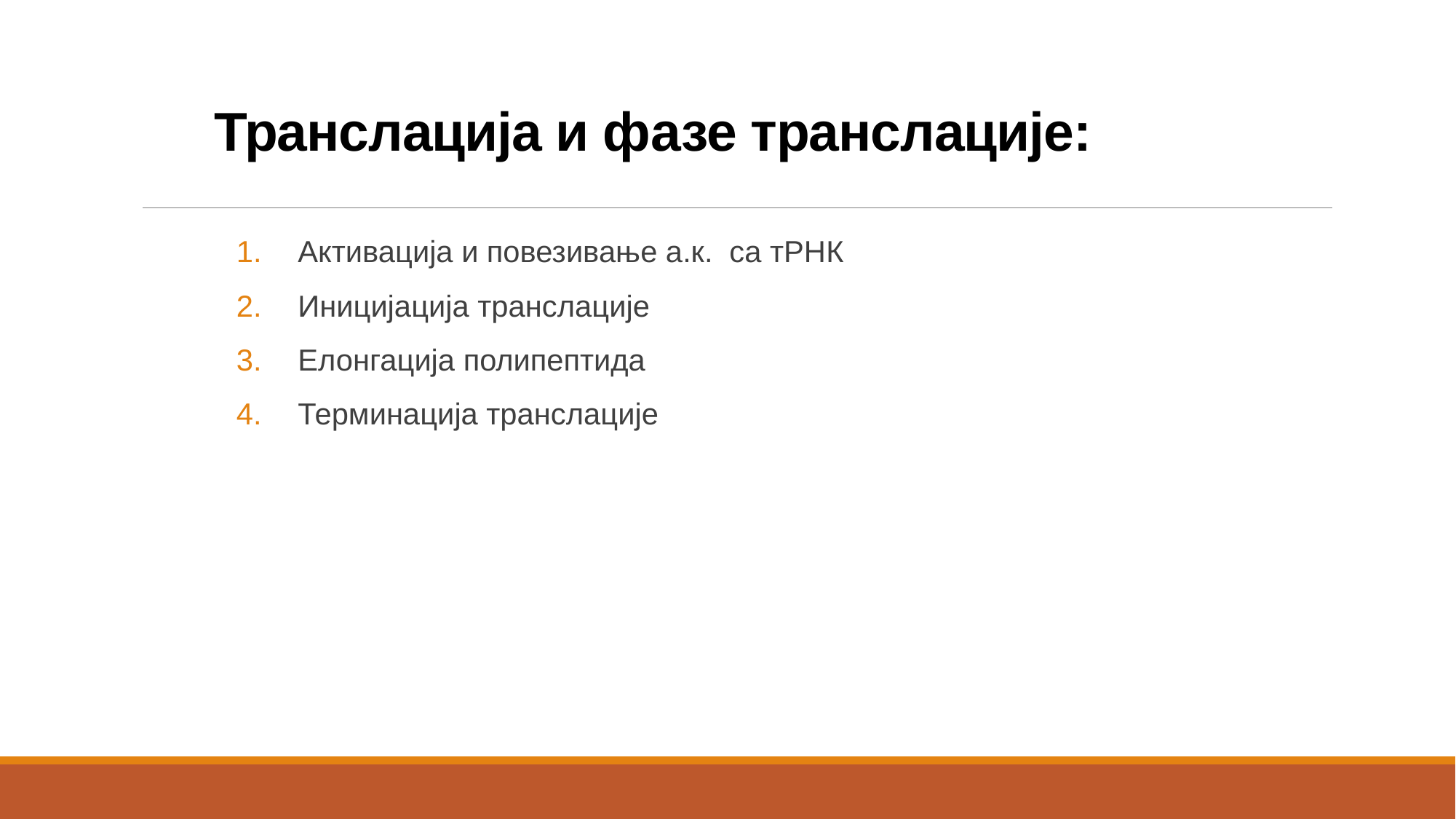

# Транслација и фазе транслације:
Активација и повезивање а.к.  са тРНК
Иницијација транслације
Елонгација полипептида
Терминација транслације